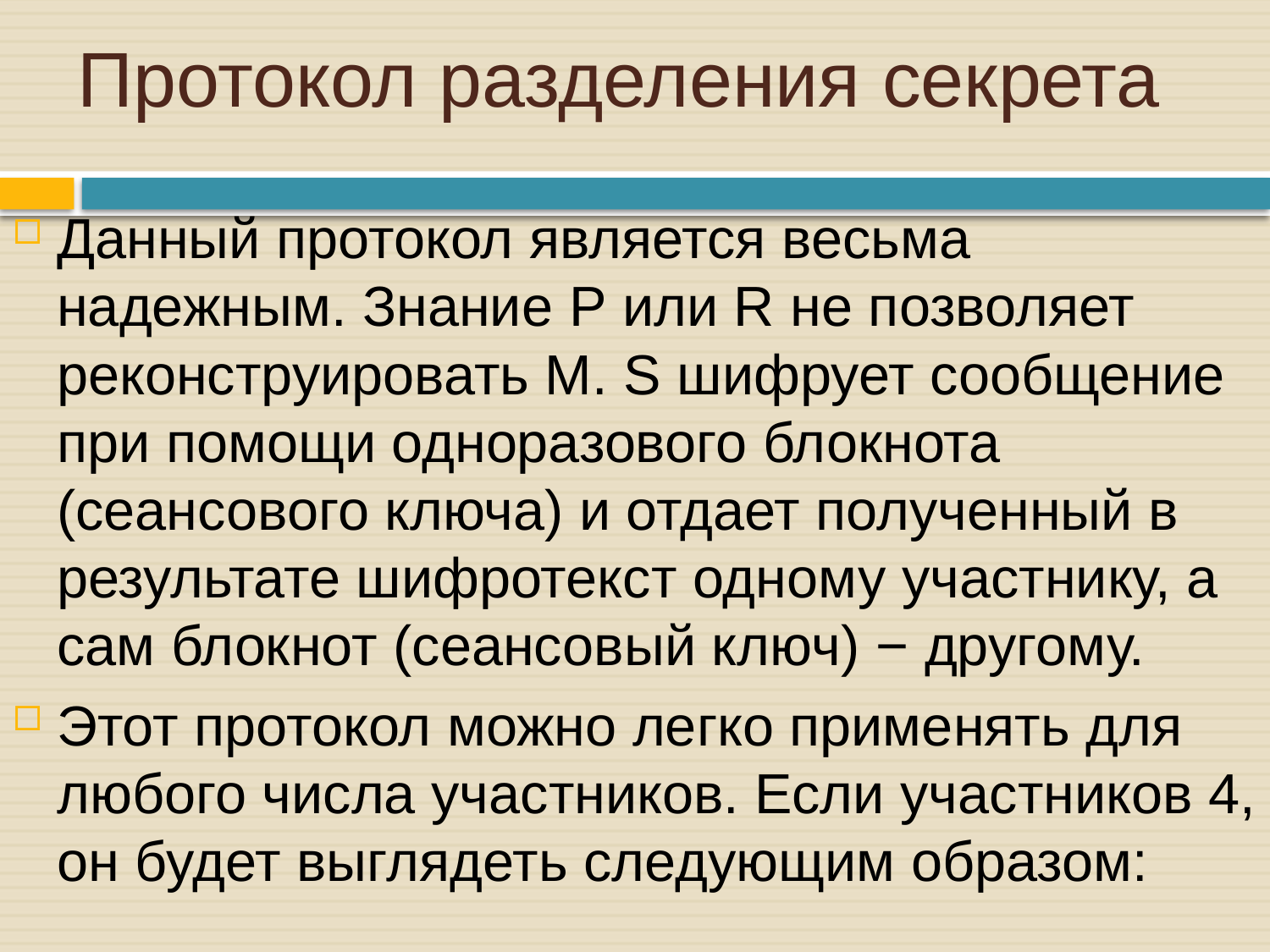

# Протокол разделения секрета
Данный протокол является весьма надежным. Знание P или R не позволяет реконструировать М. S шифрует сообщение при помощи одноразового блокнота (сеансового ключа) и отдает полученный в результате шифротекст одному участнику, а сам блокнот (сеансовый ключ) − другому.
Этот протокол можно легко применять для любого числа участников. Если участников 4, он будет выглядеть следующим образом: